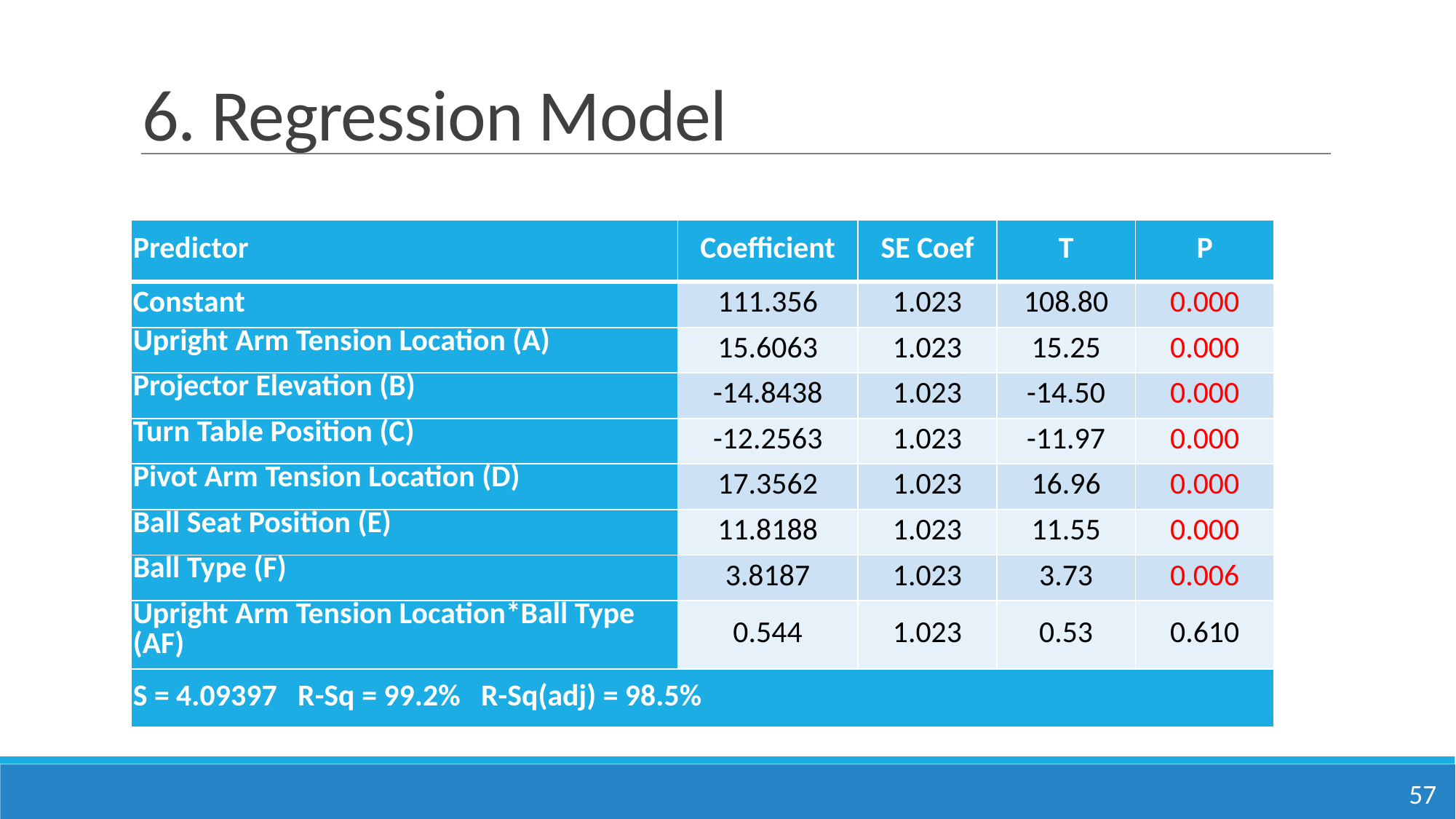

# 6. Regression Model
| Predictor | Coefficient | SE Coef | T | P |
| --- | --- | --- | --- | --- |
| Constant | 111.356 | 1.023 | 108.80 | 0.000 |
| Upright Arm Tension Location (A) | 15.6063 | 1.023 | 15.25 | 0.000 |
| Projector Elevation (B) | -14.8438 | 1.023 | -14.50 | 0.000 |
| Turn Table Position (C) | -12.2563 | 1.023 | -11.97 | 0.000 |
| Pivot Arm Tension Location (D) | 17.3562 | 1.023 | 16.96 | 0.000 |
| Ball Seat Position (E) | 11.8188 | 1.023 | 11.55 | 0.000 |
| Ball Type (F) | 3.8187 | 1.023 | 3.73 | 0.006 |
| Upright Arm Tension Location\*Ball Type (AF) | 0.544 | 1.023 | 0.53 | 0.610 |
| S = 4.09397 R-Sq = 99.2% R-Sq(adj) = 98.5% |  |  |  |  |
57